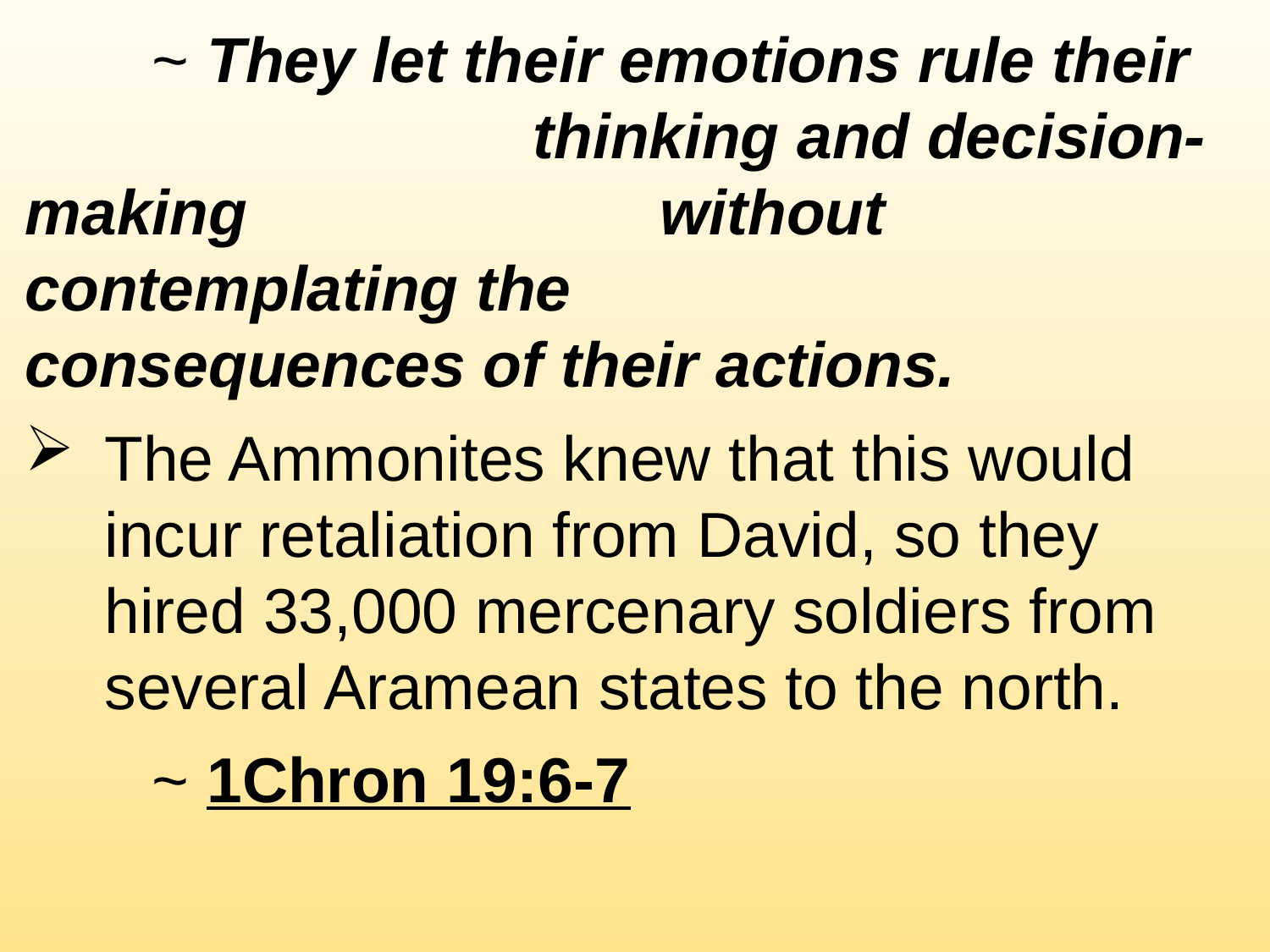

~ They let their emotions rule their 				thinking and decision-making 				without contemplating the 					consequences of their actions.
The Ammonites knew that this would incur retaliation from David, so they hired 33,000 mercenary soldiers from several Aramean states to the north.
	~ 1Chron 19:6-7